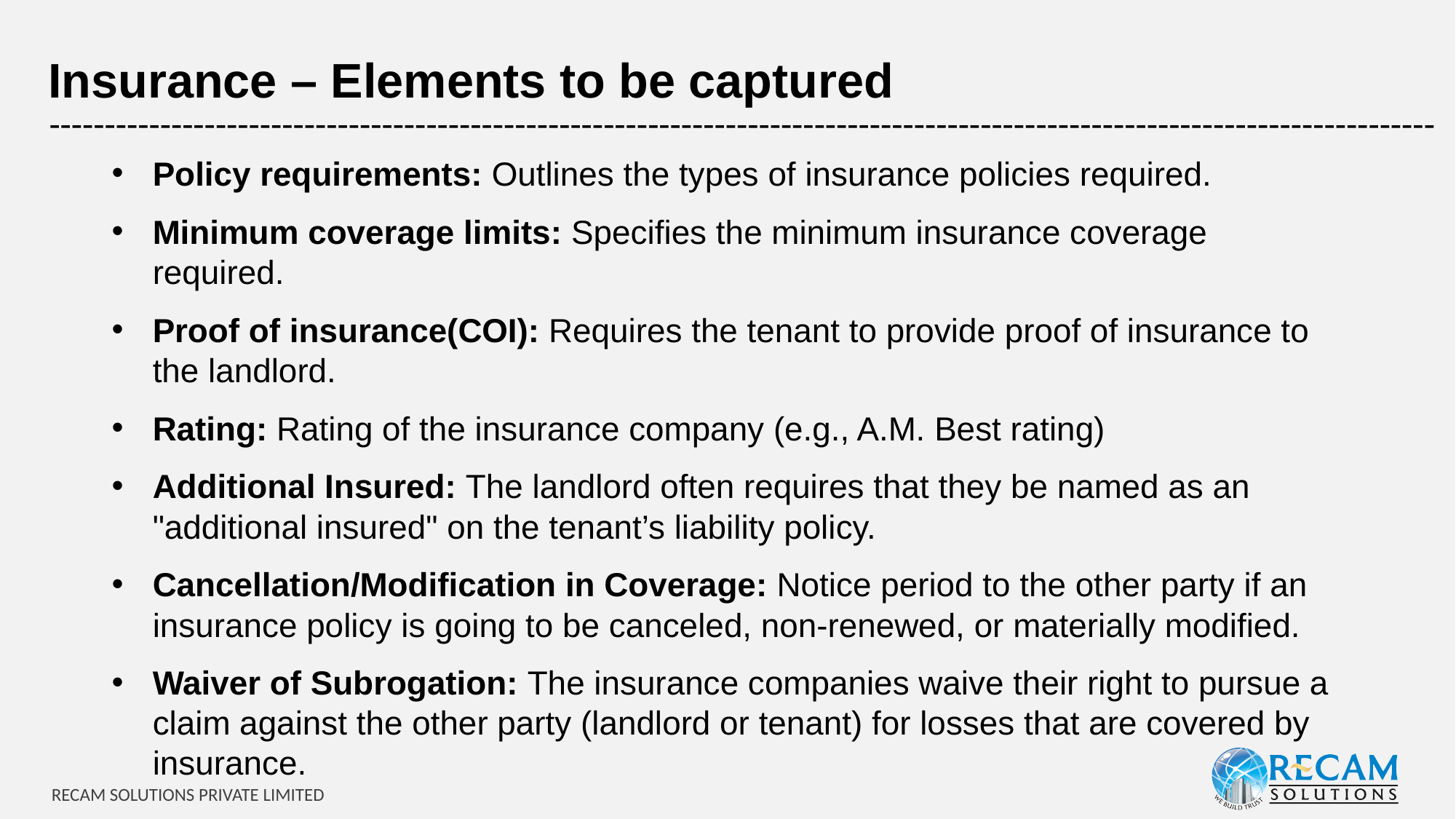

Insurance – Elements to be captured
-----------------------------------------------------------------------------------------------------------------------------
Policy requirements: Outlines the types of insurance policies required.
Minimum coverage limits: Specifies the minimum insurance coverage required.
Proof of insurance(COI): Requires the tenant to provide proof of insurance to the landlord.
Rating: Rating of the insurance company (e.g., A.M. Best rating)
Additional Insured: The landlord often requires that they be named as an "additional insured" on the tenant’s liability policy.
Cancellation/Modification in Coverage: Notice period to the other party if an insurance policy is going to be canceled, non-renewed, or materially modified.
Waiver of Subrogation: The insurance companies waive their right to pursue a claim against the other party (landlord or tenant) for losses that are covered by insurance.
RECAM SOLUTIONS PRIVATE LIMITED